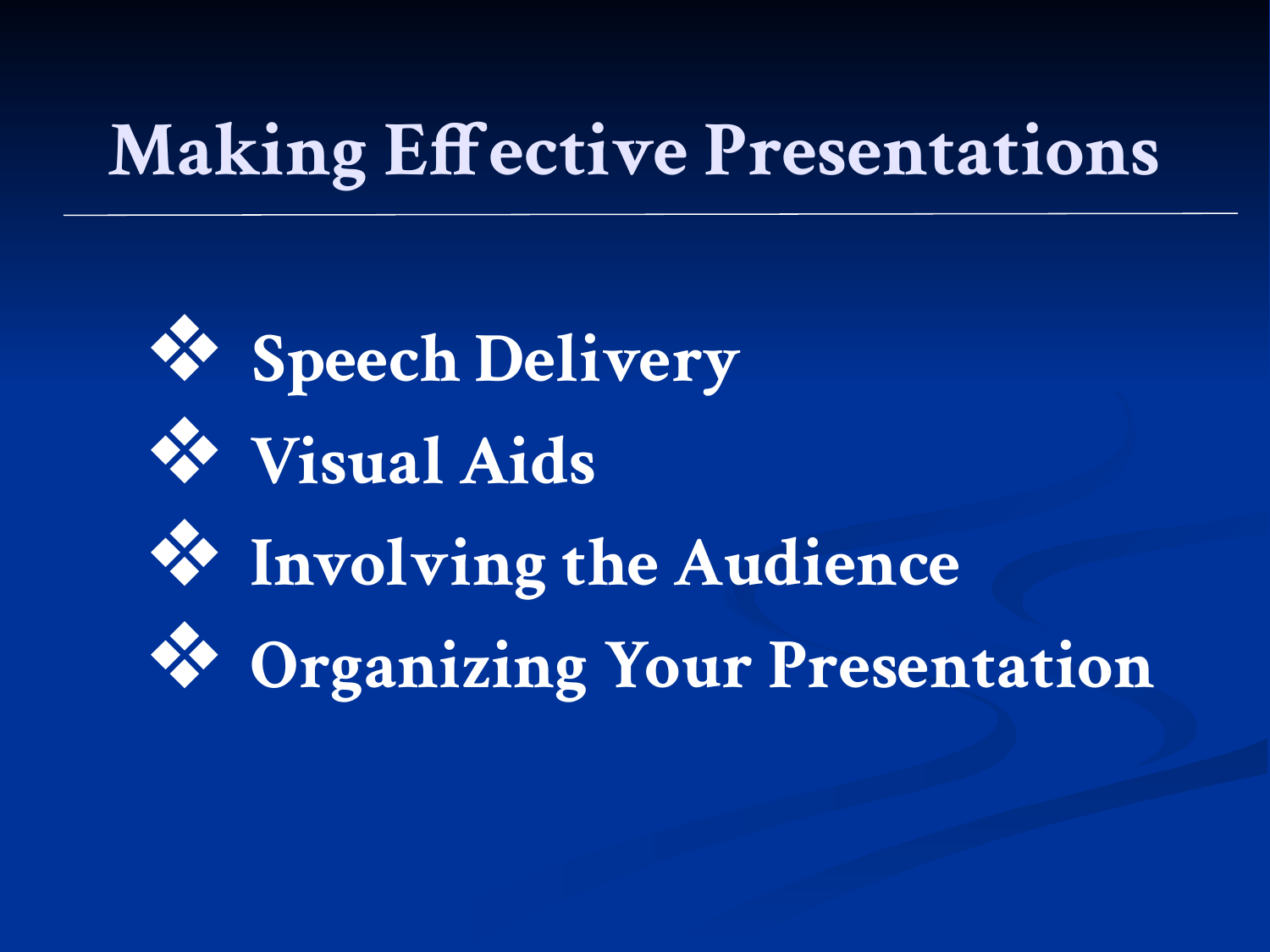

# Making Effective Presentations
  Speech Delivery
  Visual Aids
  Involving the Audience
  Organizing Your Presentation